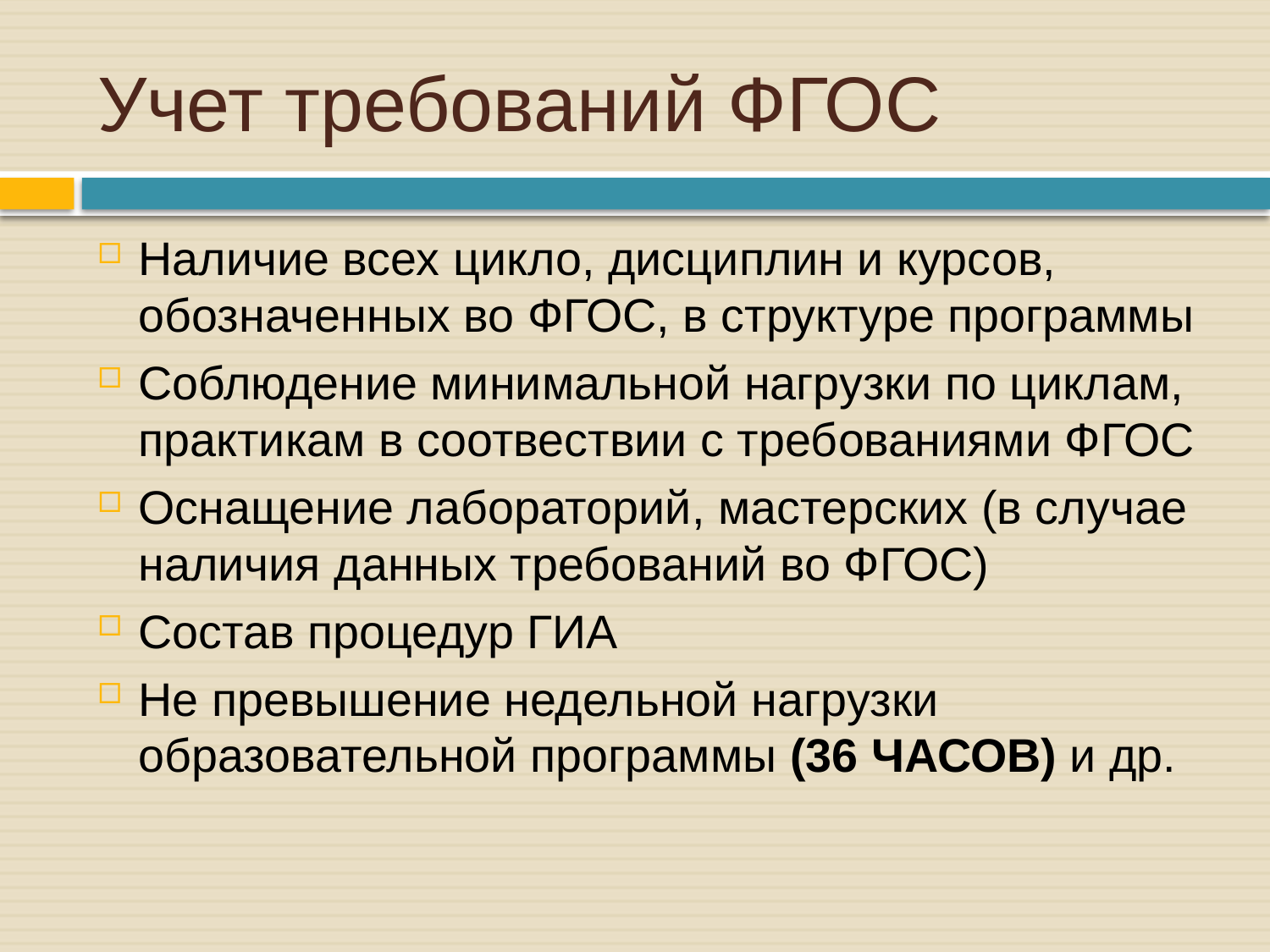

# Учет требований ФГОС
Наличие всех цикло, дисциплин и курсов, обозначенных во ФГОС, в структуре программы
Соблюдение минимальной нагрузки по циклам, практикам в соотвествии с требованиями ФГОС
Оснащение лабораторий, мастерских (в случае наличия данных требований во ФГОС)
Состав процедур ГИА
Не превышение недельной нагрузки образовательной программы (36 ЧАСОВ) и др.